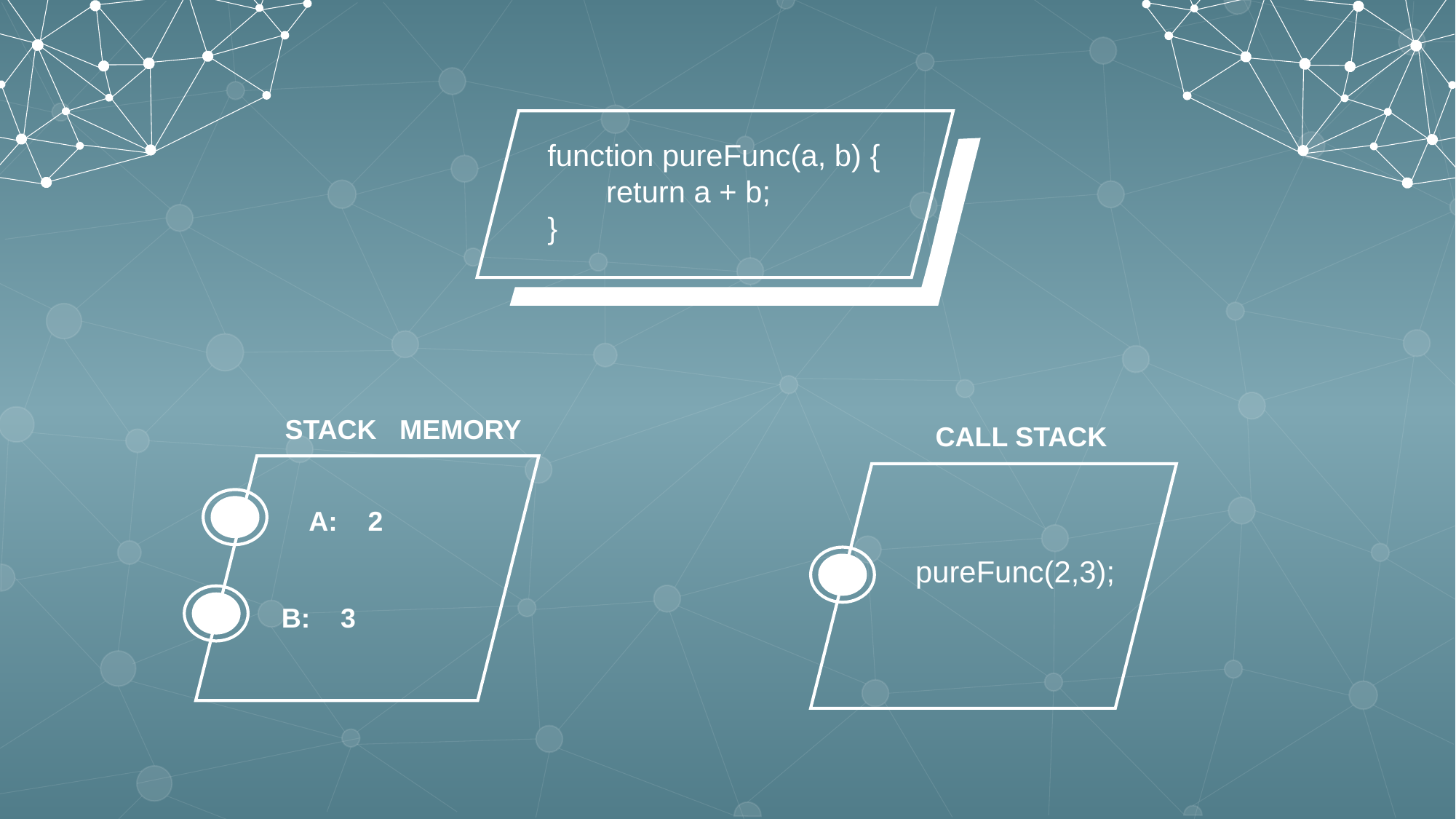

function pureFunc(a, b) {
       return a + b;
}

STACK   MEMORY
CALL STACK

A:    2

pureFunc(2,3);

B:    3